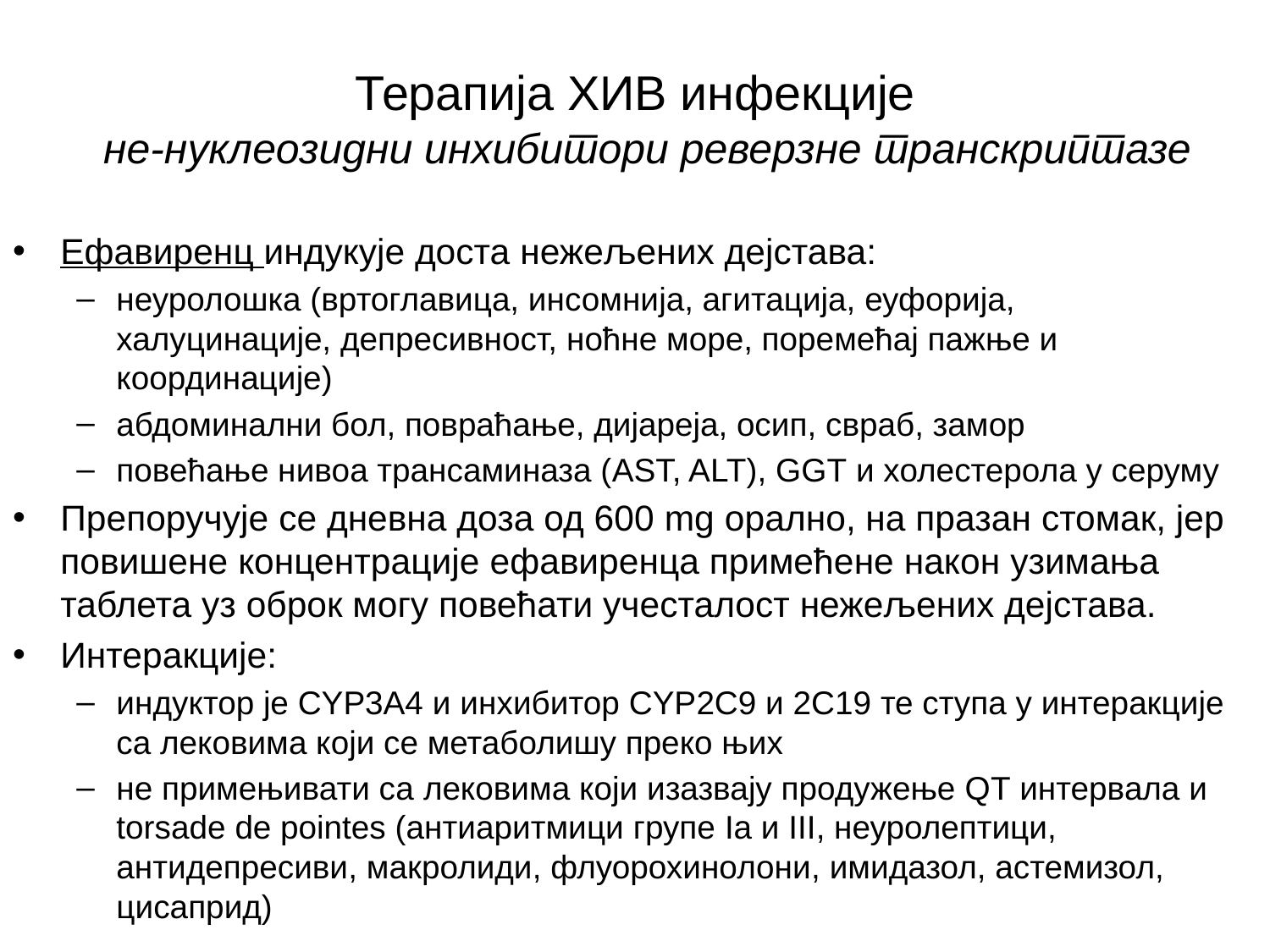

# Терапија ХИВ инфекције не-нуклеозидни инхибитори реверзне транскриптазе
Ефавиренц индукује доста нежељених дејстава:
неуролошка (вртоглавица, инсомнија, агитација, еуфорија, халуцинације, депресивност, ноћне море, поремећај пажње и координације)
абдоминални бол, повраћање, дијареја, осип, свраб, замор
повећање нивоа трансаминаза (AST, ALT), GGT и холестерола у серуму
Препоручује се дневна доза од 600 mg орално, на празан стомак, јер повишене концентрације ефавиренца примећене након узимања таблета уз оброк могу повећати учесталост нежељених дејстава.
Интеракције:
индуктор је CYP3A4 и инхибитор CYP2С9 и 2С19 те ступа у интеракције са лековима који се метаболишу преко њих
не примењивати са лековима који изазвају продужење QТ интервала и torsade de pointes (антиаритмици групе Ia и III, неуролептици, антидепресиви, макролиди, флуорохинолони, имидазол, астемизол, цисаприд)